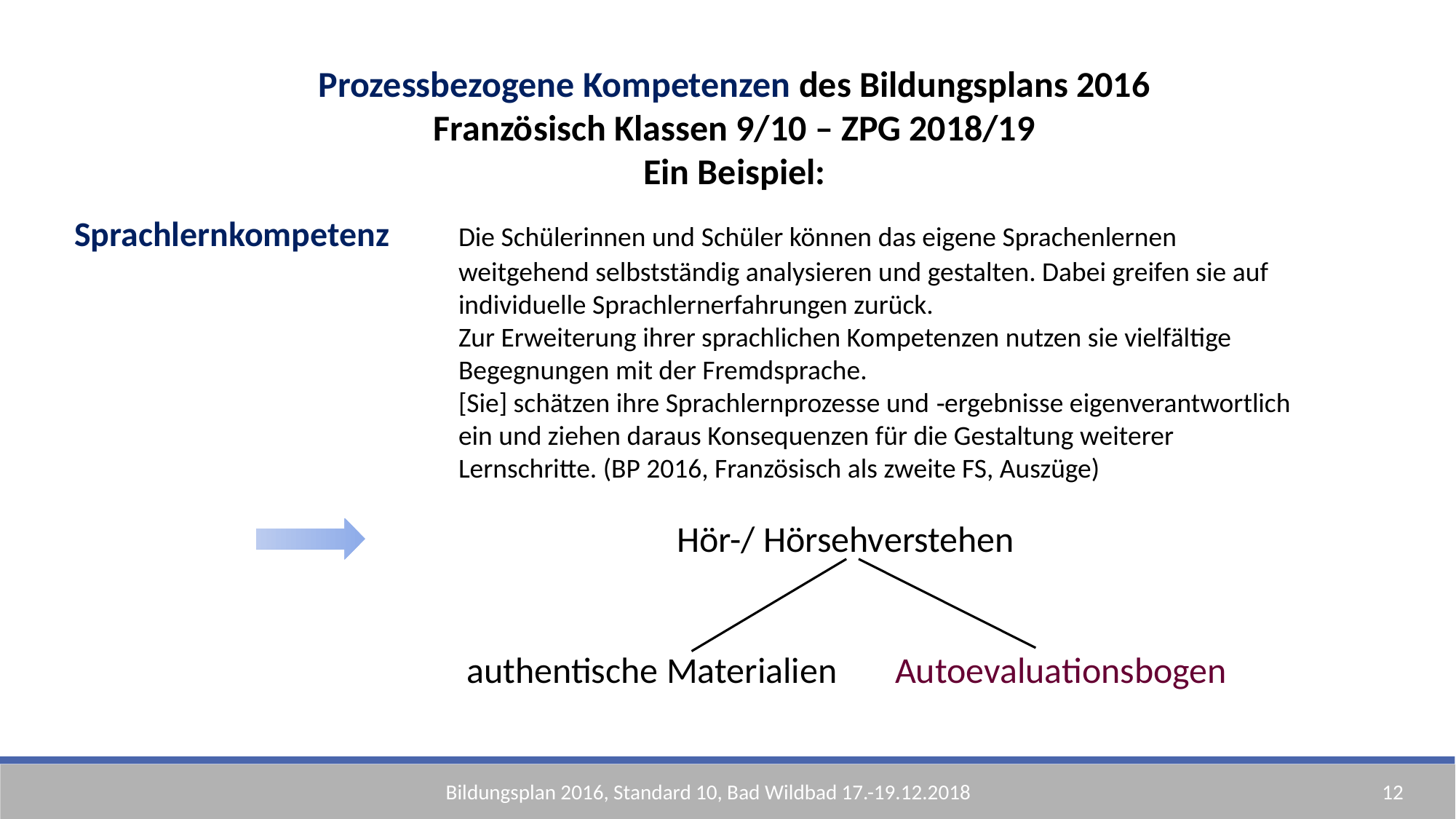

Prozessbezogene Kompetenzen des Bildungsplans 2016
Französisch Klassen 9/10 – ZPG 2018/19
Ein Beispiel:
			Die Schülerinnen und Schüler können das eigene Sprachenlernen 				weitgehend selbstständig analysieren und gestalten. Dabei greifen sie auf 			individuelle Sprachlernerfahrungen zurück.
			Zur Erweiterung ihrer sprachlichen Kompetenzen nutzen sie vielfältige 			Begegnungen mit der Fremdsprache.
			[Sie] schätzen ihre Sprachlernprozesse und ‑ergebnisse eigenverantwortlich 			ein und ziehen daraus Konsequenzen für die Gestaltung weiterer 				Lernschritte. (BP 2016, Französisch als zweite FS, Auszüge)

					Hör-/ Hörsehverstehen

			 authentische Materialien	Autoevaluationsbogen

Sprachlernkompetenz